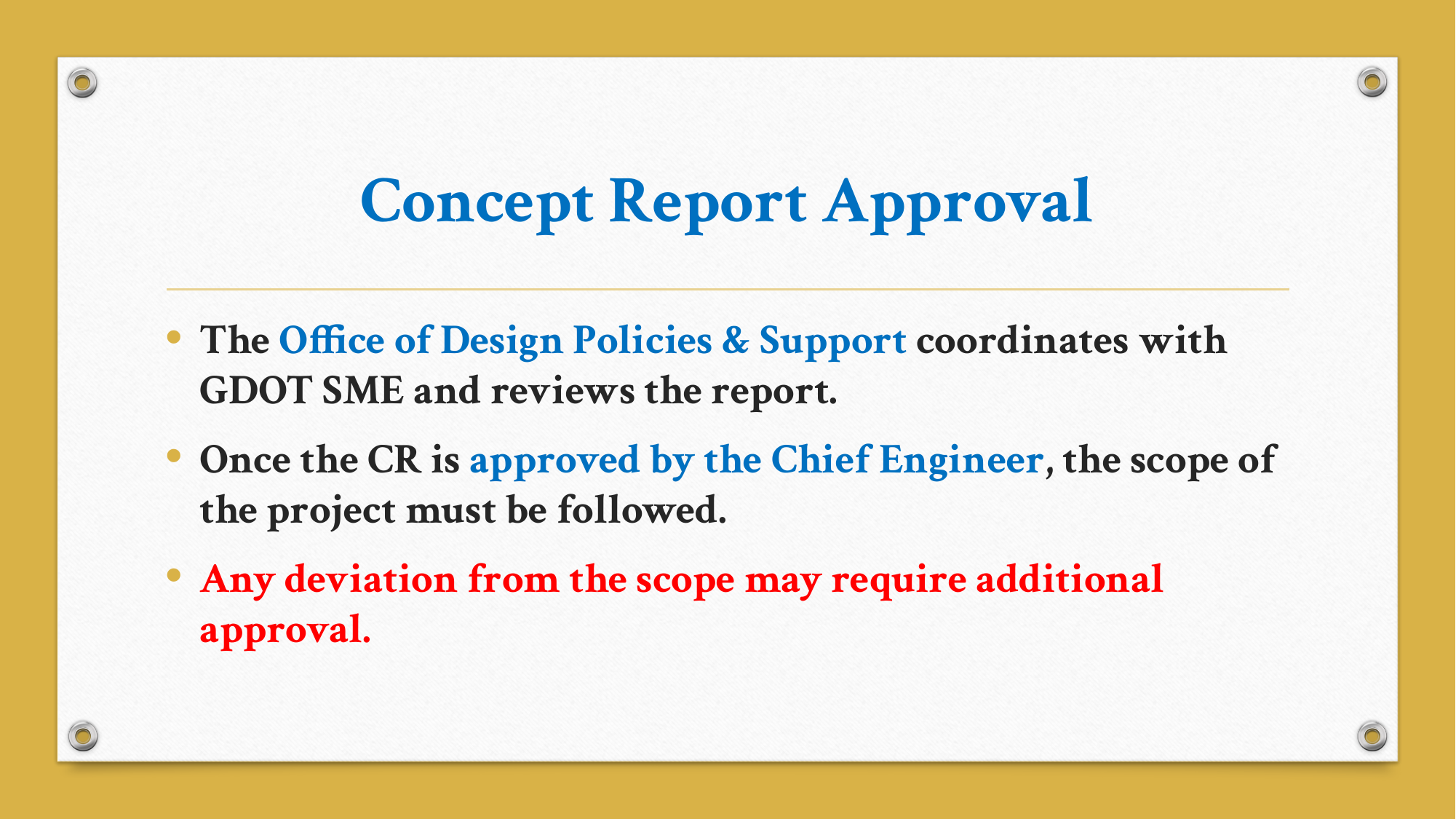

# Concept Report Approval
The Office of Design Policies & Support coordinates with GDOT SME and reviews the report.
Once the CR is approved by the Chief Engineer, the scope of the project must be followed.
Any deviation from the scope may require additional approval.